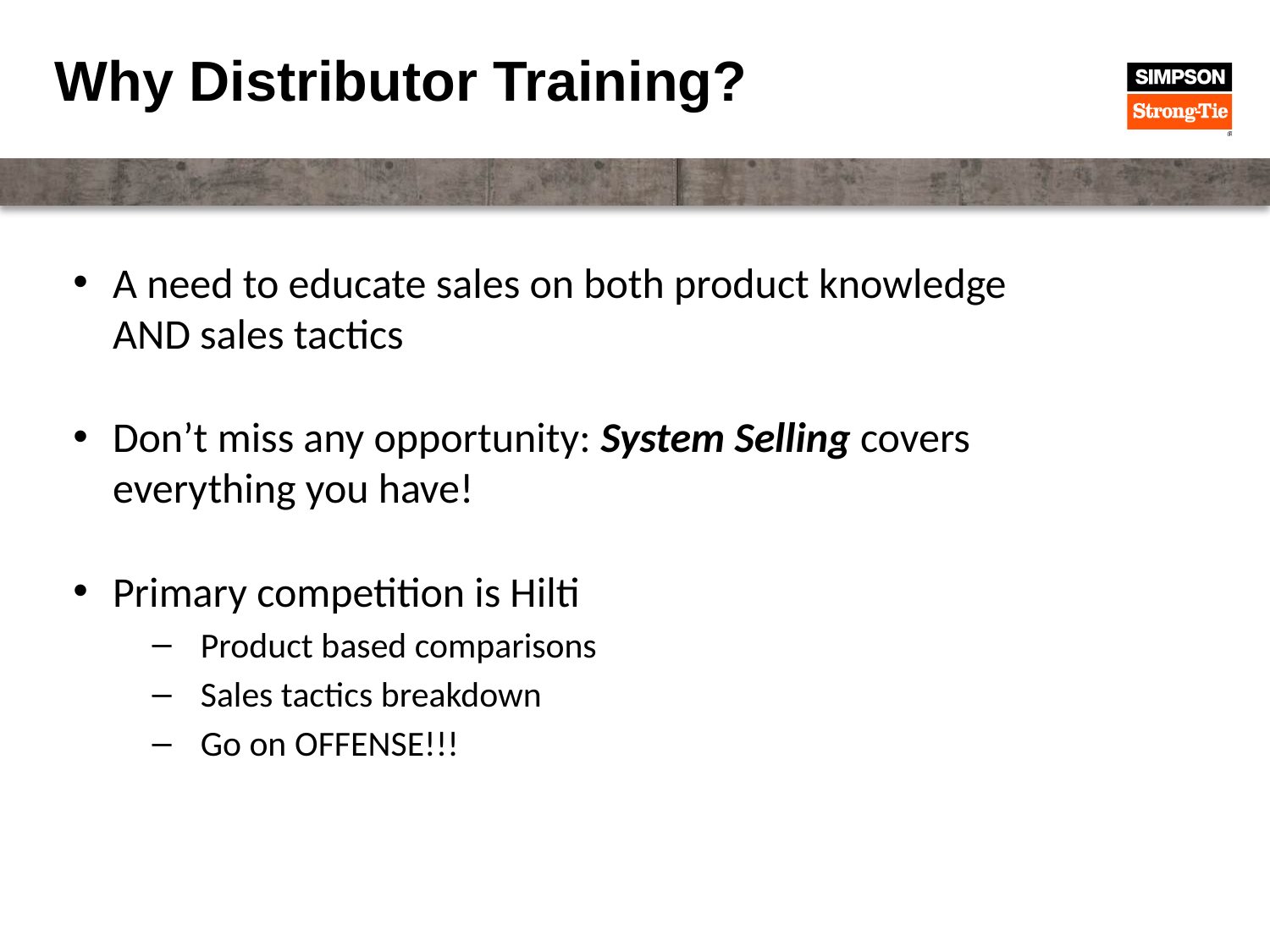

# Why Distributor Training?
A need to educate sales on both product knowledge AND sales tactics
Don’t miss any opportunity: System Selling covers everything you have!
Primary competition is Hilti
Product based comparisons
Sales tactics breakdown
Go on OFFENSE!!!